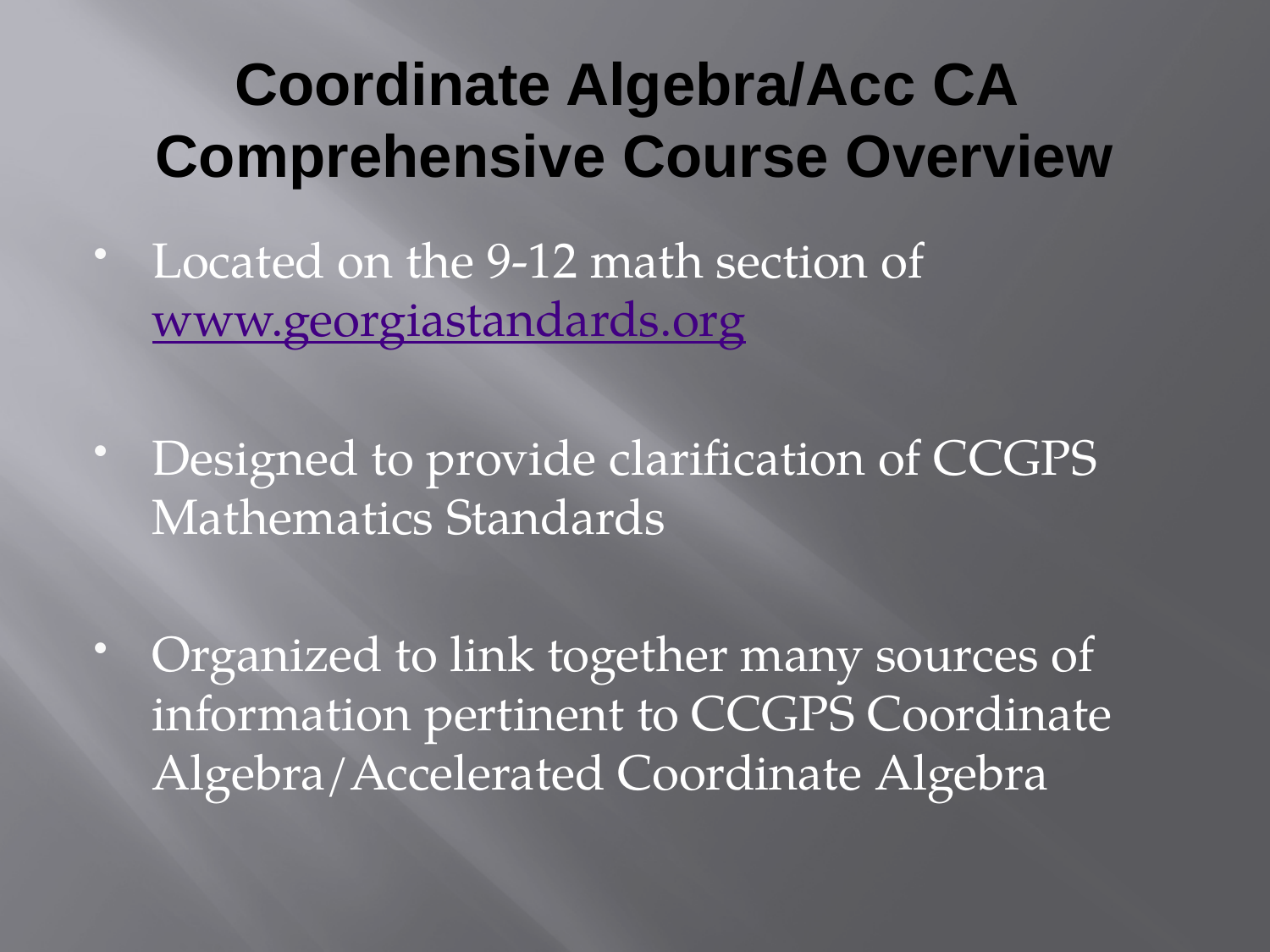

# Coordinate Algebra/Acc CA Comprehensive Course Overview
Located on the 9-12 math section of www.georgiastandards.org

Designed to provide clarification of CCGPS Mathematics Standards

Organized to link together many sources of information pertinent to CCGPS Coordinate Algebra/Accelerated Coordinate Algebra